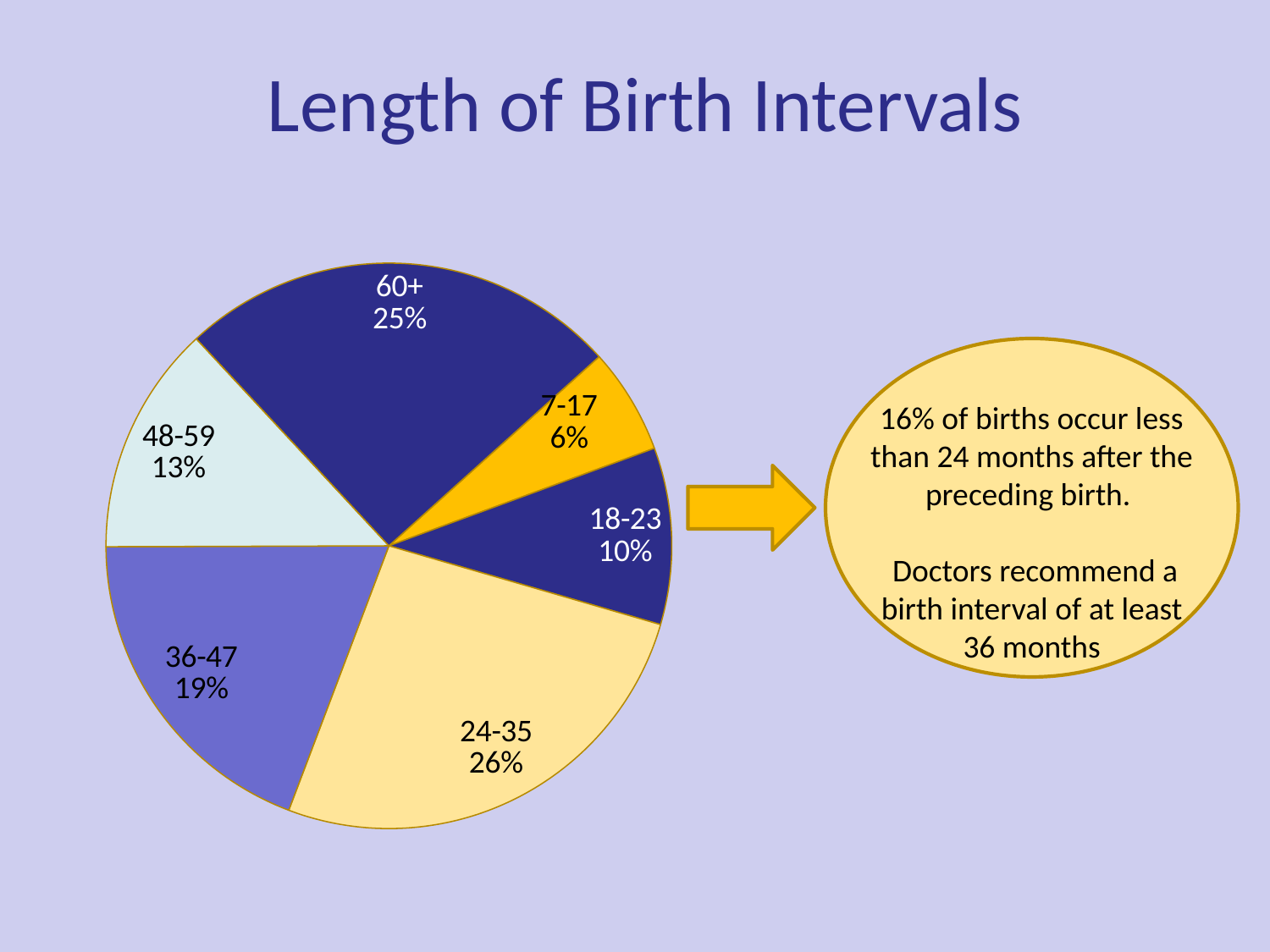

# Length of Birth Intervals

### Chart

| Category | Sales |
|---|---|
| 7-17 | 6.0 |
| 18-23 | 10.0 |
| 24-35 | 26.0 |
| 36-47 | 19.0 |
| 48-59 | 13.0 |
| 60+ | 25.0 |
16% of births occur less than 24 months after the preceding birth.

 Doctors recommend a birth interval of at least 36 months